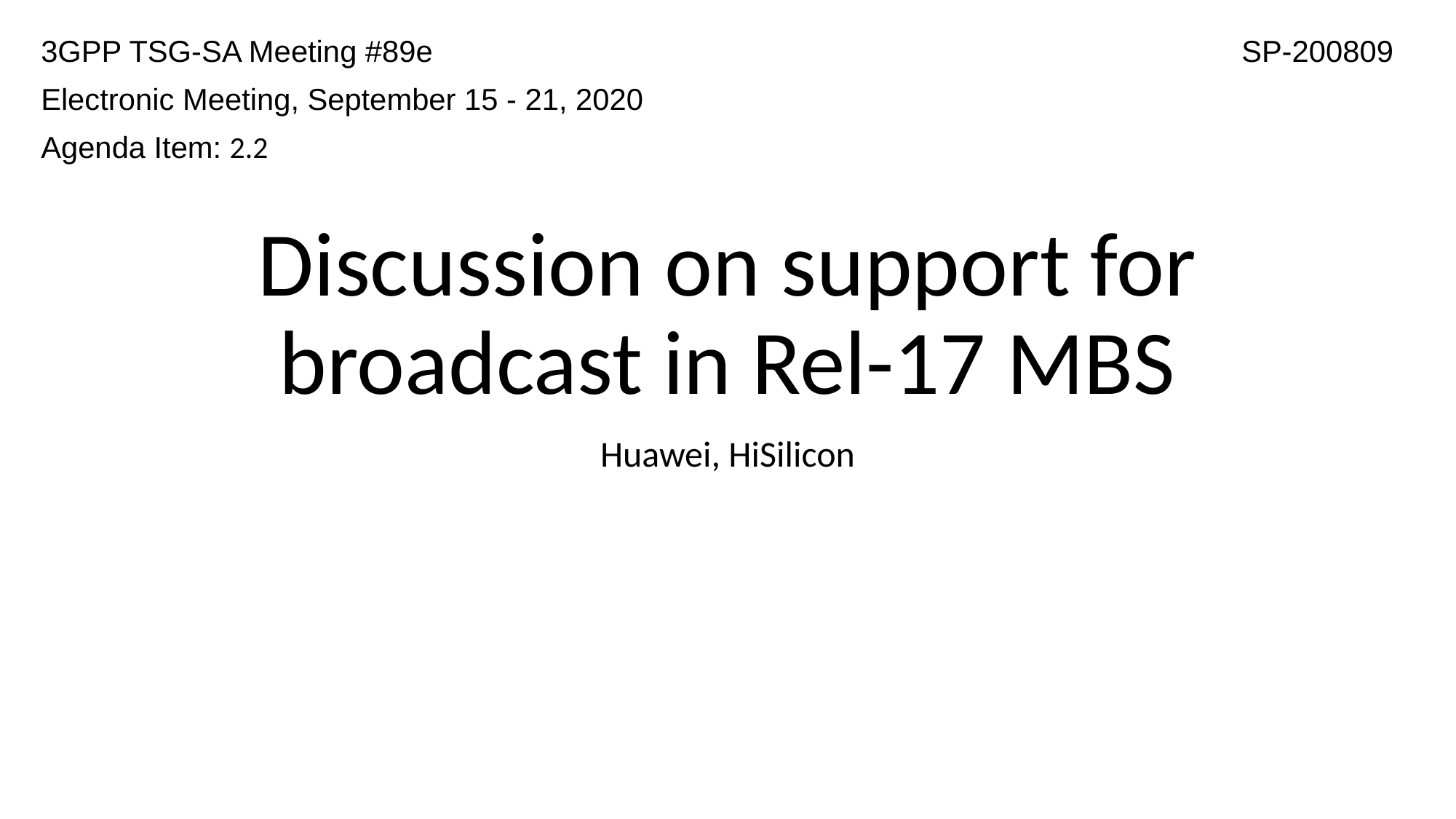

3GPP TSG-SA Meeting #89e                                                                 			SP-200809
Electronic Meeting, September 15 - 21, 2020
Agenda Item: 2.2
# Discussion on support for broadcast in Rel-17 MBS
Huawei, HiSilicon